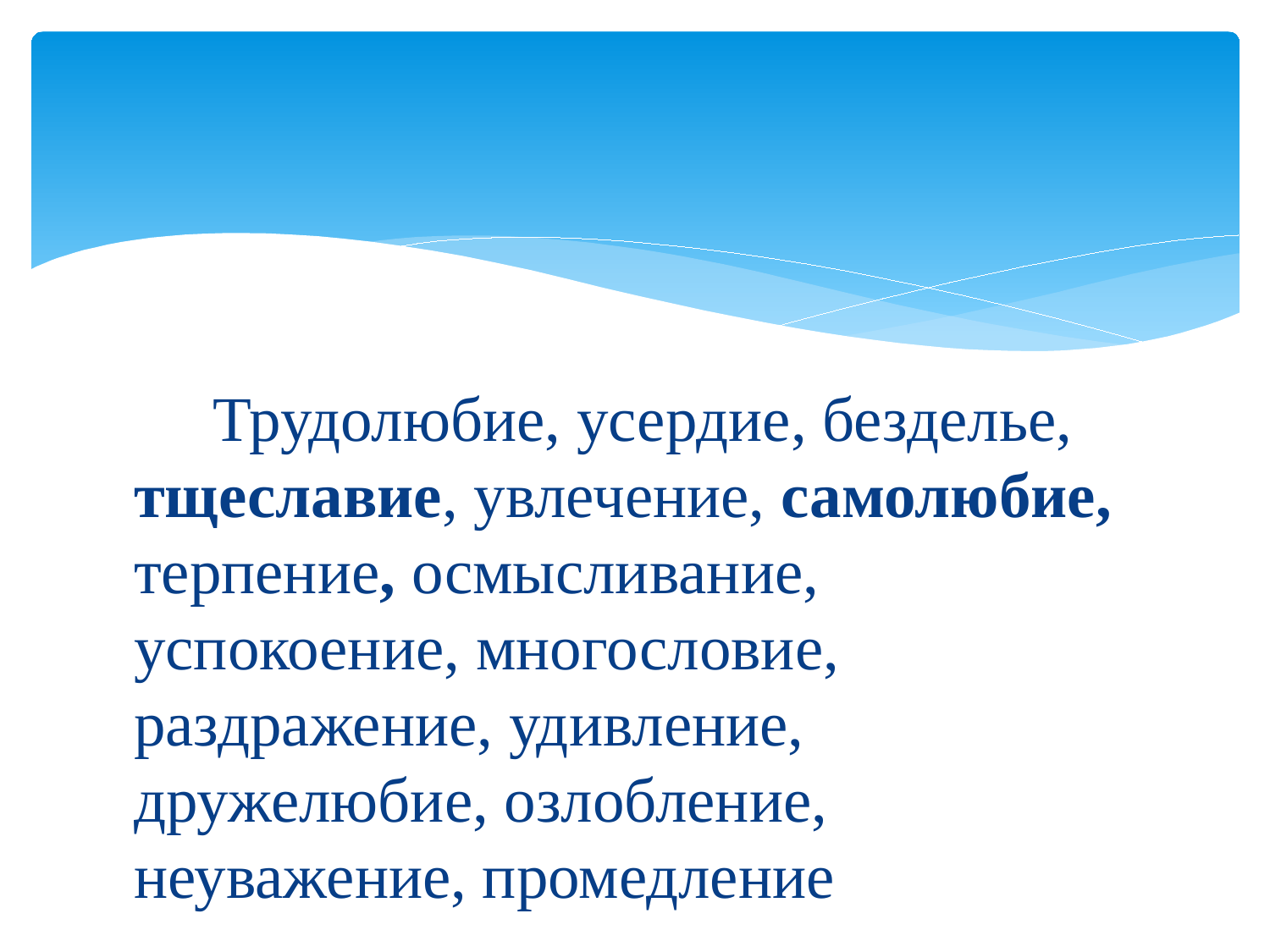

#
     Трудолюбие, усердие, безделье, тщеславие, увлечение, самолюбие, терпение, осмысливание, успокоение, многословие, раздражение, удивление, дружелюбие, озлобление, неуважение, промедление